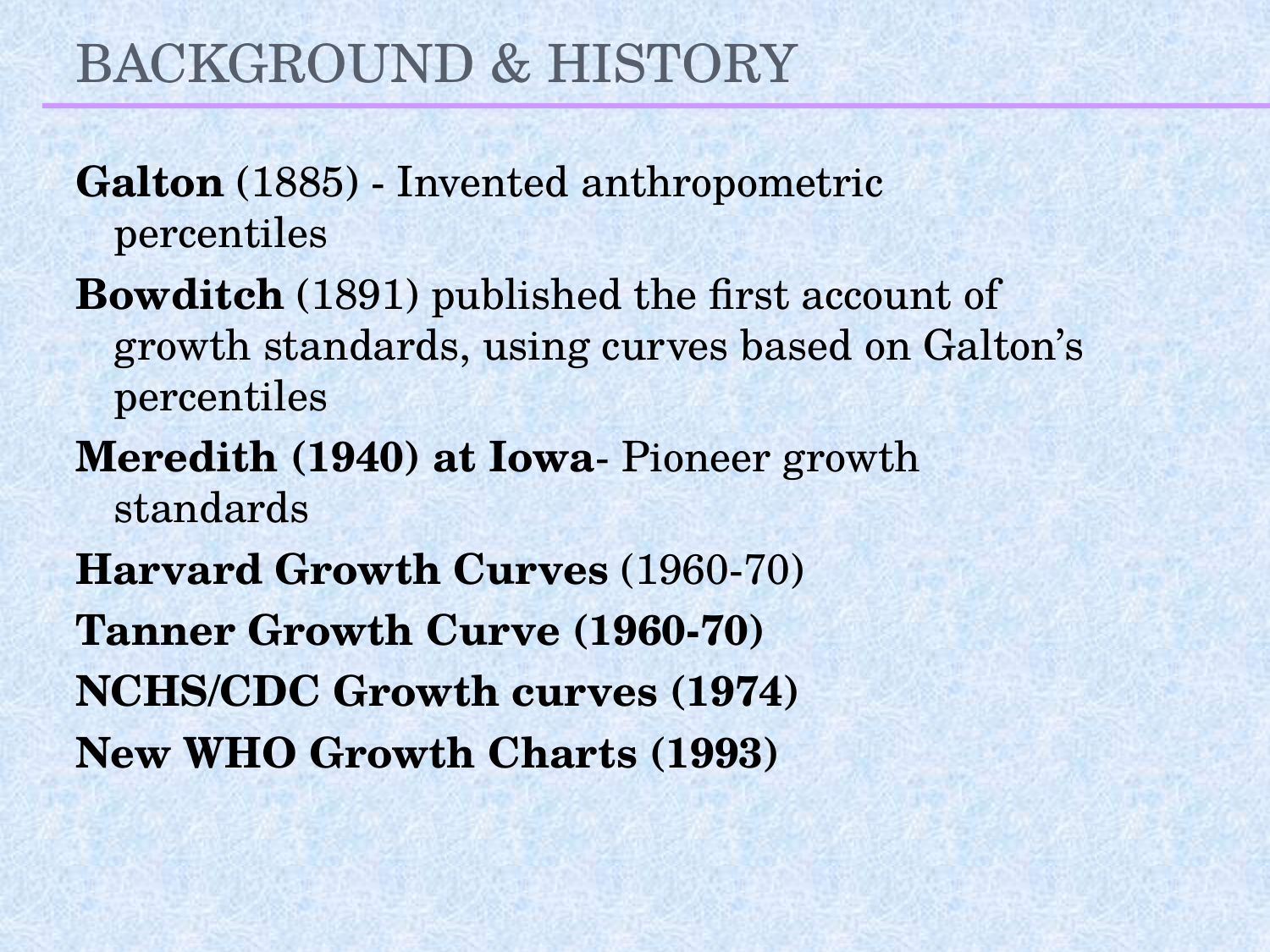

# Background & History

Galton (1885) - Invented anthropometric percentiles
Bowditch (1891) published the first account of growth standards, using curves based on Galton’s percentiles
Meredith (1940) at Iowa- Pioneer growth standards
Harvard Growth Curves (1960-70)
Tanner Growth Curve (1960-70)
NCHS/CDC Growth curves (1974)
New WHO Growth Charts (1993)